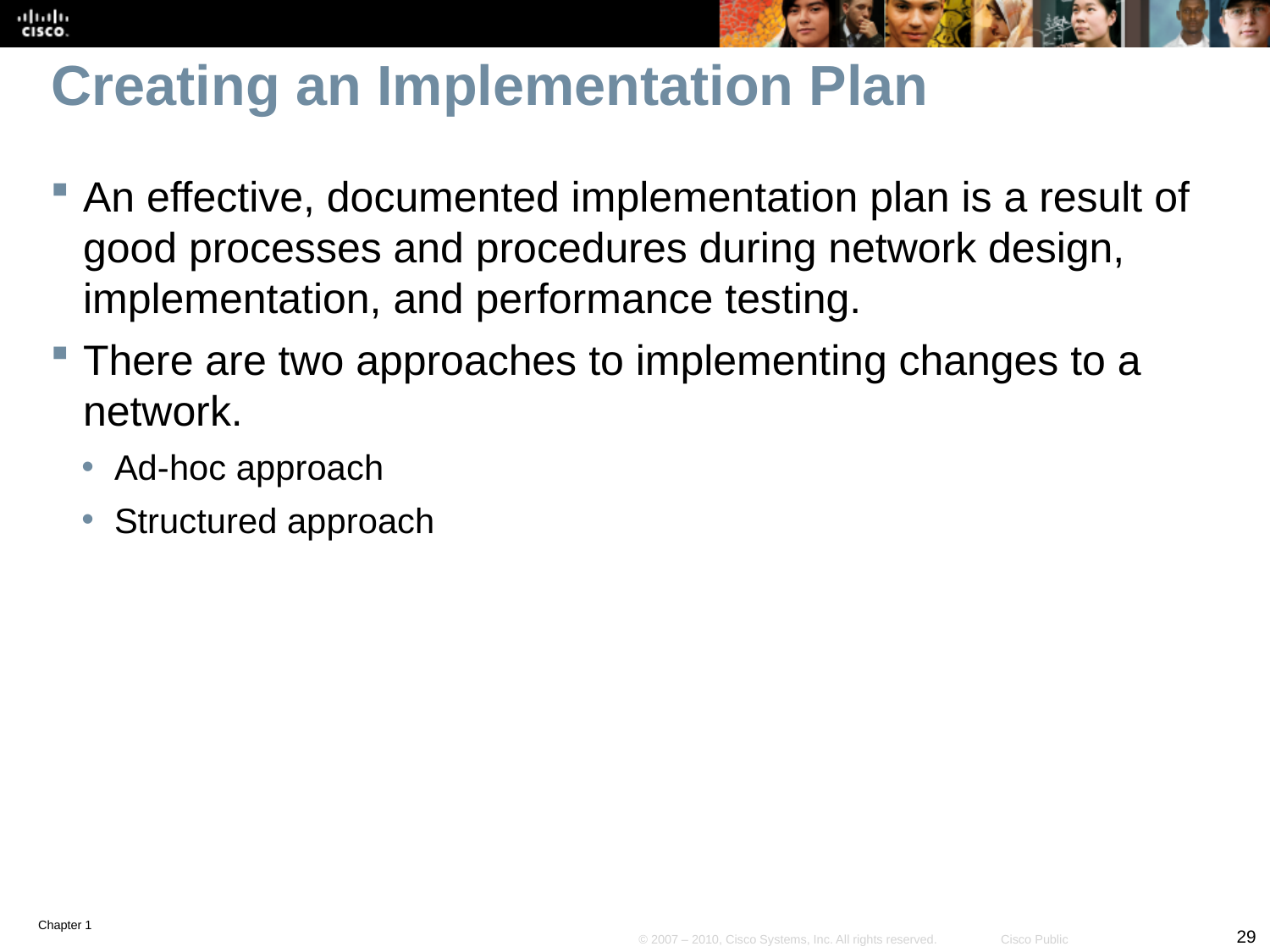

# Creating an Implementation Plan
An effective, documented implementation plan is a result of good processes and procedures during network design, implementation, and performance testing.
There are two approaches to implementing changes to a network.
Ad-hoc approach
Structured approach